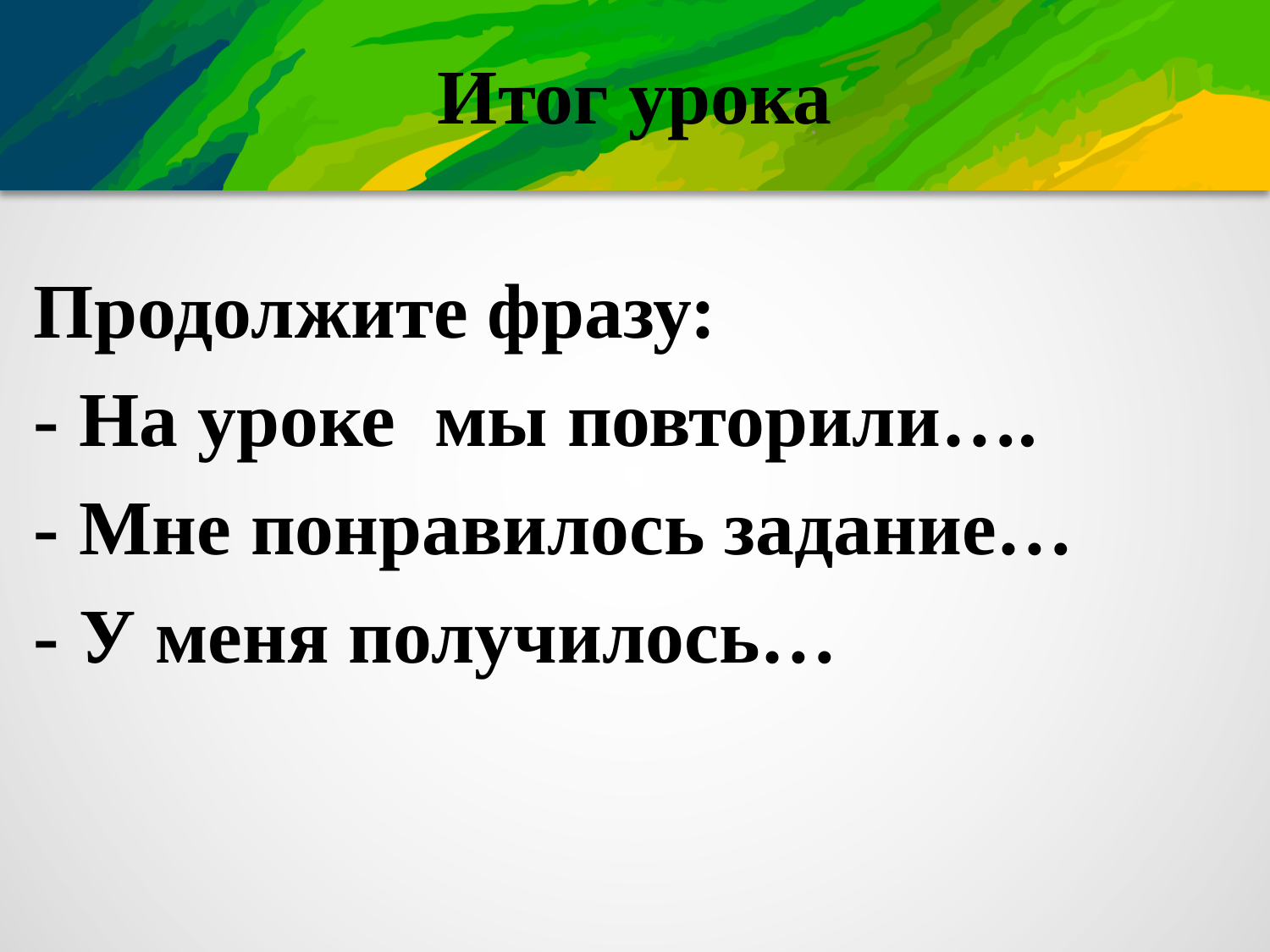

# Итог урока
Продолжите фразу:
- На уроке  мы повторили….
- Мне понравилось задание…
- У меня получилось…